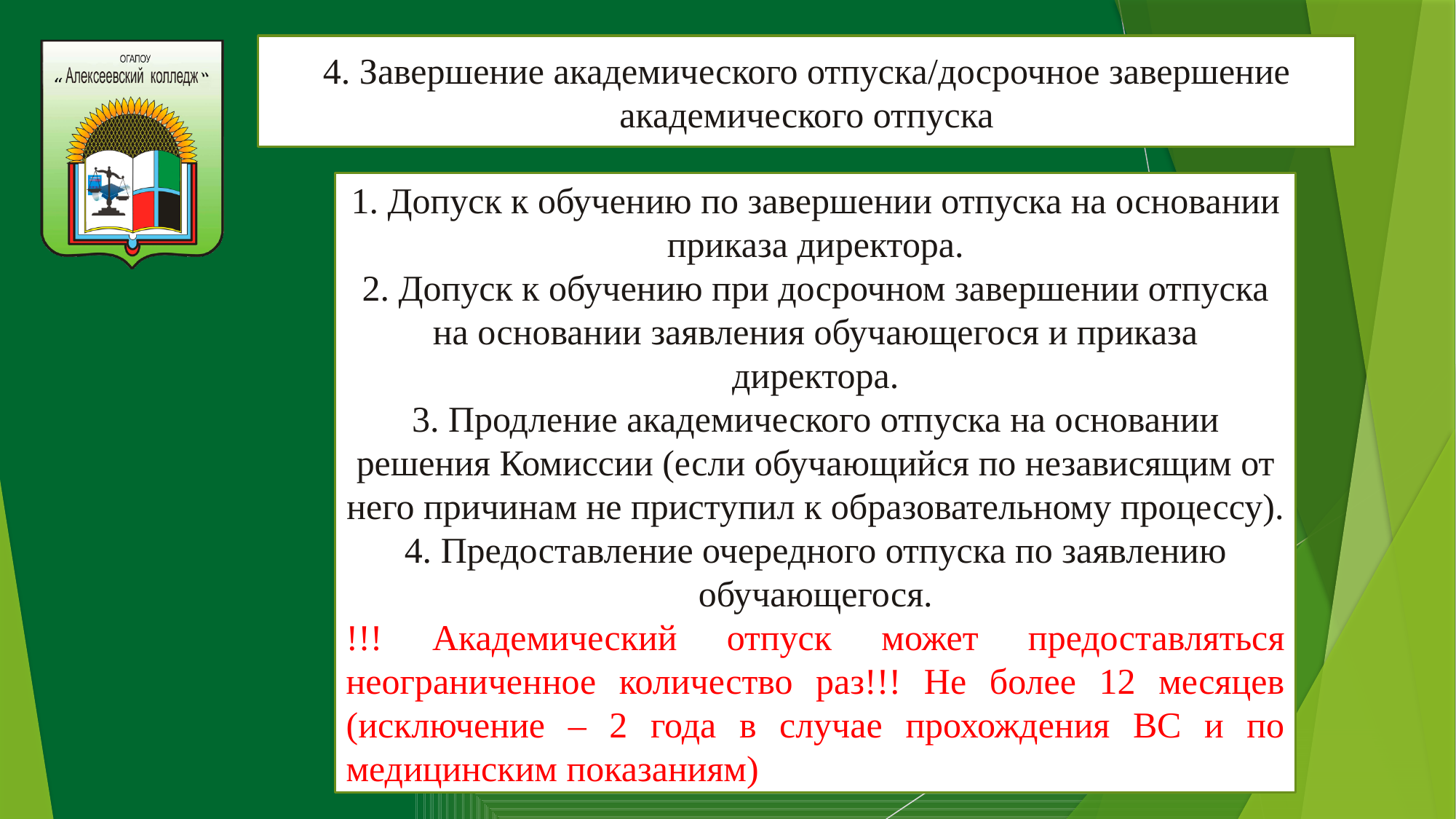

4. Завершение академического отпуска/досрочное завершение академического отпуска
1. Допуск к обучению по завершении отпуска на основании приказа директора.
2. Допуск к обучению при досрочном завершении отпуска на основании заявления обучающегося и приказа директора.
3. Продление академического отпуска на основании решения Комиссии (если обучающийся по независящим от него причинам не приступил к образовательному процессу).
4. Предоставление очередного отпуска по заявлению обучающегося.
!!! Академический отпуск может предоставляться неограниченное количество раз!!! Не более 12 месяцев (исключение – 2 года в случае прохождения ВС и по медицинским показаниям)